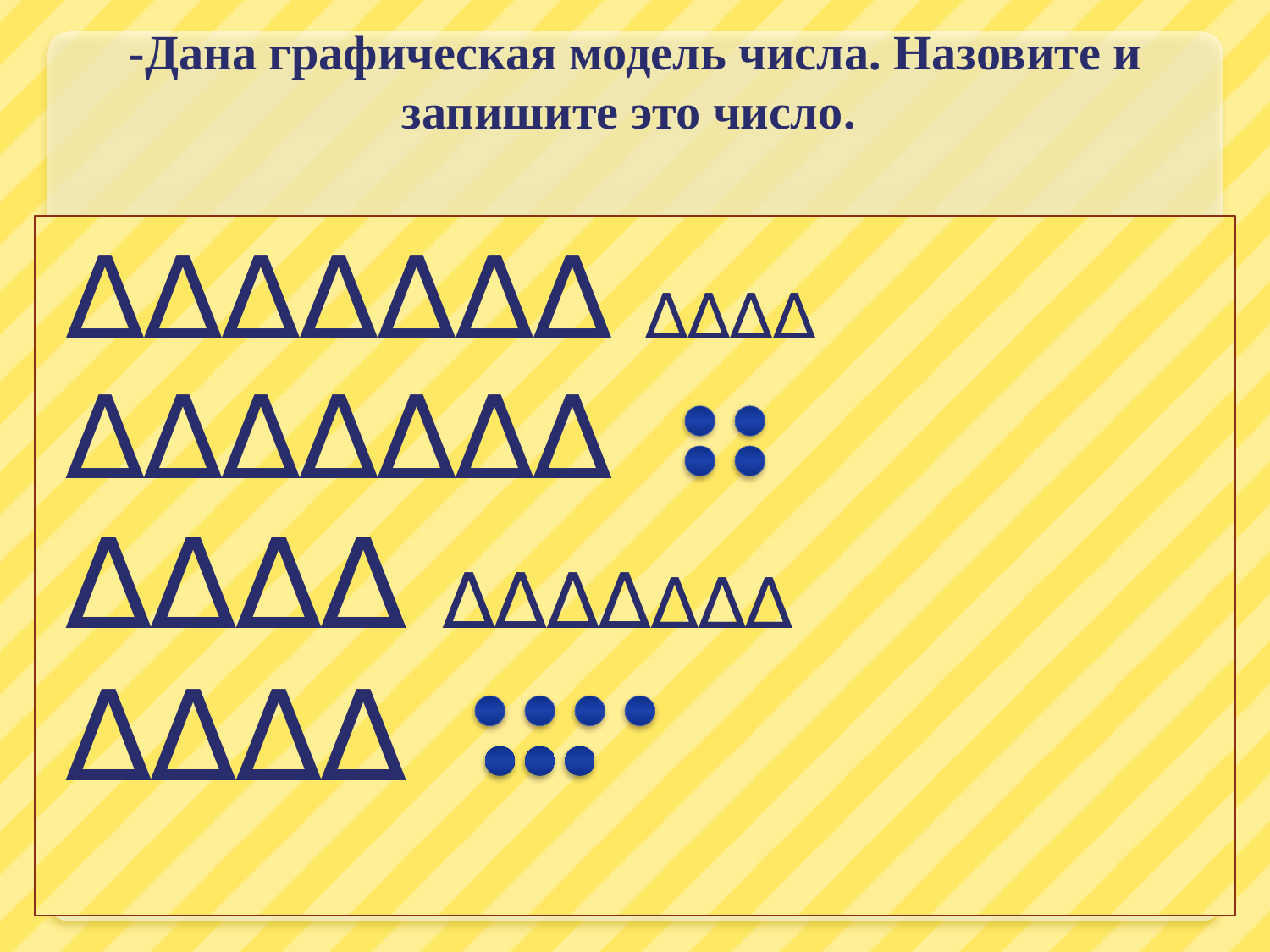

# -Дана графическая модель числа. Назовите и запишите это число.
∆∆∆∆∆∆∆ ∆∆∆∆
∆∆∆∆∆∆∆
∆∆∆∆ ∆∆∆∆∆∆∆
∆∆∆∆